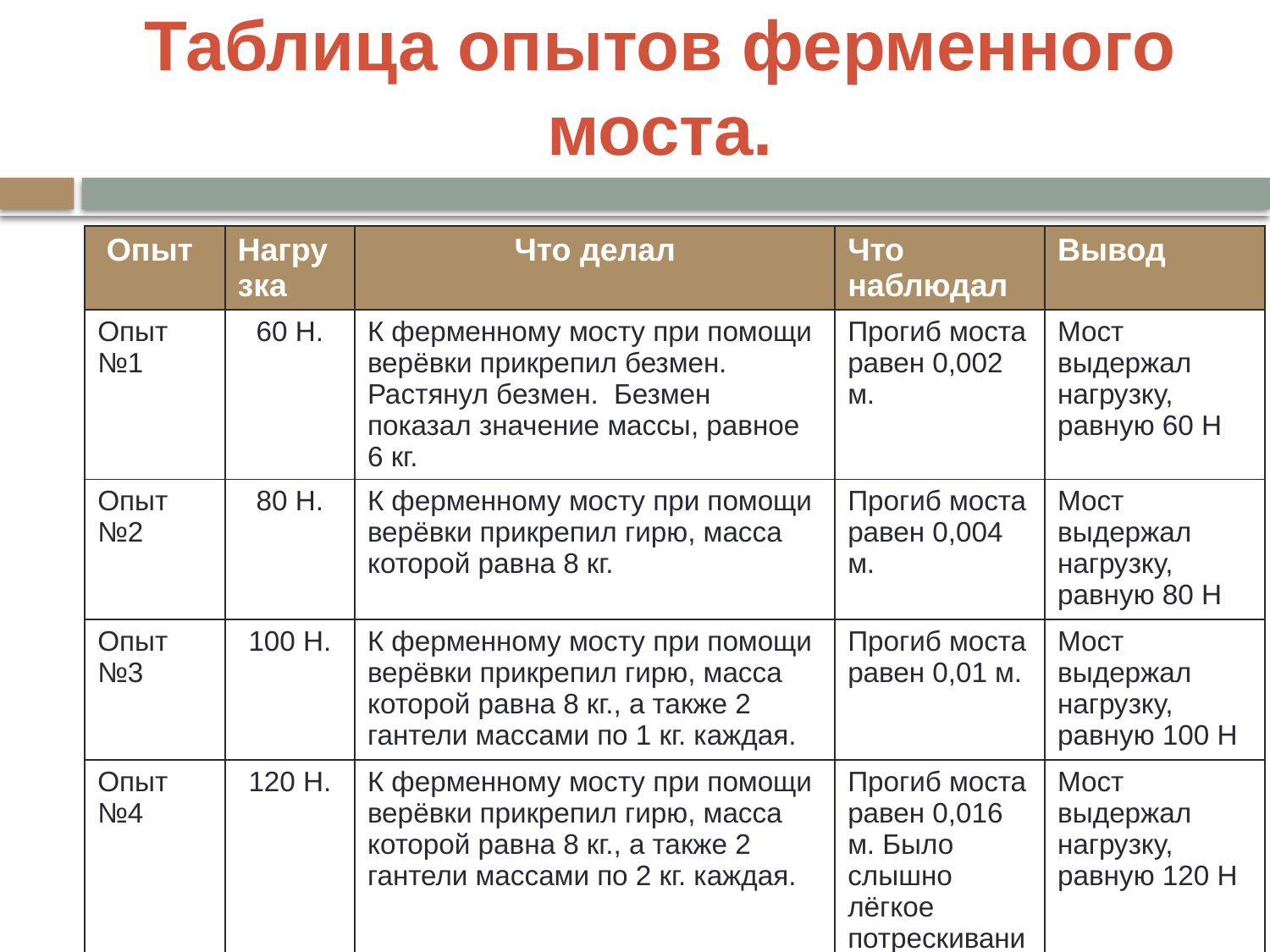

# Таблица опытов ферменного моста.
| Опыт | Нагрузка | Что делал | Что наблюдал | Вывод |
| --- | --- | --- | --- | --- |
| Опыт №1 | 60 Н. | К ферменному мосту при помощи верёвки прикрепил безмен. Растянул безмен. Безмен показал значение массы, равное 6 кг. | Прогиб моста равен 0,002 м. | Мост выдержал нагрузку, равную 60 Н |
| Опыт №2 | 80 Н. | К ферменному мосту при помощи верёвки прикрепил гирю, масса которой равна 8 кг. | Прогиб моста равен 0,004 м. | Мост выдержал нагрузку, равную 80 Н |
| Опыт №3 | 100 Н. | К ферменному мосту при помощи верёвки прикрепил гирю, масса которой равна 8 кг., а также 2 гантели массами по 1 кг. каждая. | Прогиб моста равен 0,01 м. | Мост выдержал нагрузку, равную 100 Н |
| Опыт №4 | 120 Н. | К ферменному мосту при помощи верёвки прикрепил гирю, масса которой равна 8 кг., а также 2 гантели массами по 2 кг. каждая. | Прогиб моста равен 0,016 м. Было слышно лёгкое потрескивание | Мост выдержал нагрузку, равную 120 Н |